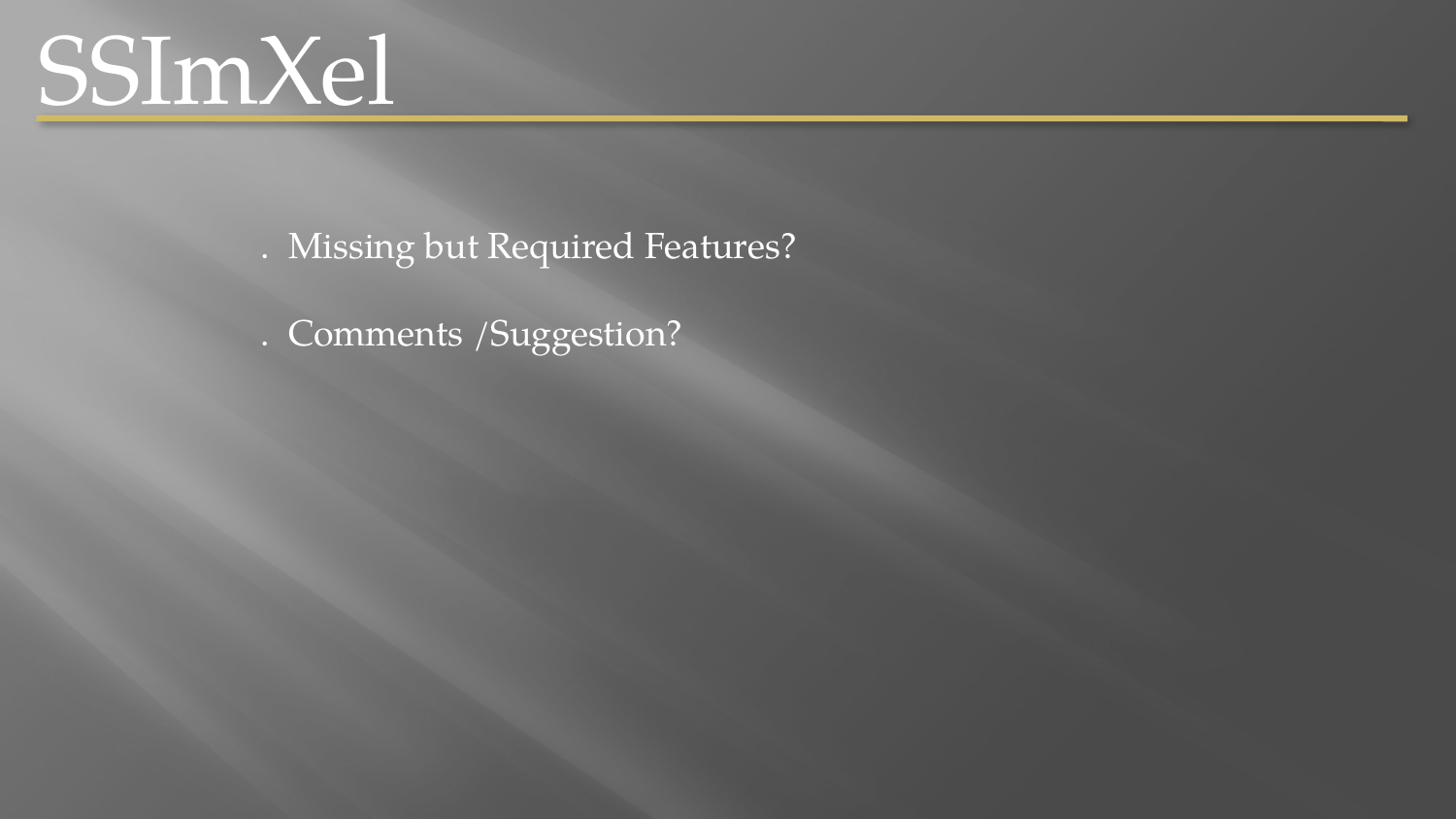

SSImXel
.  Missing but Required Features?

.  Comments /Suggestion?